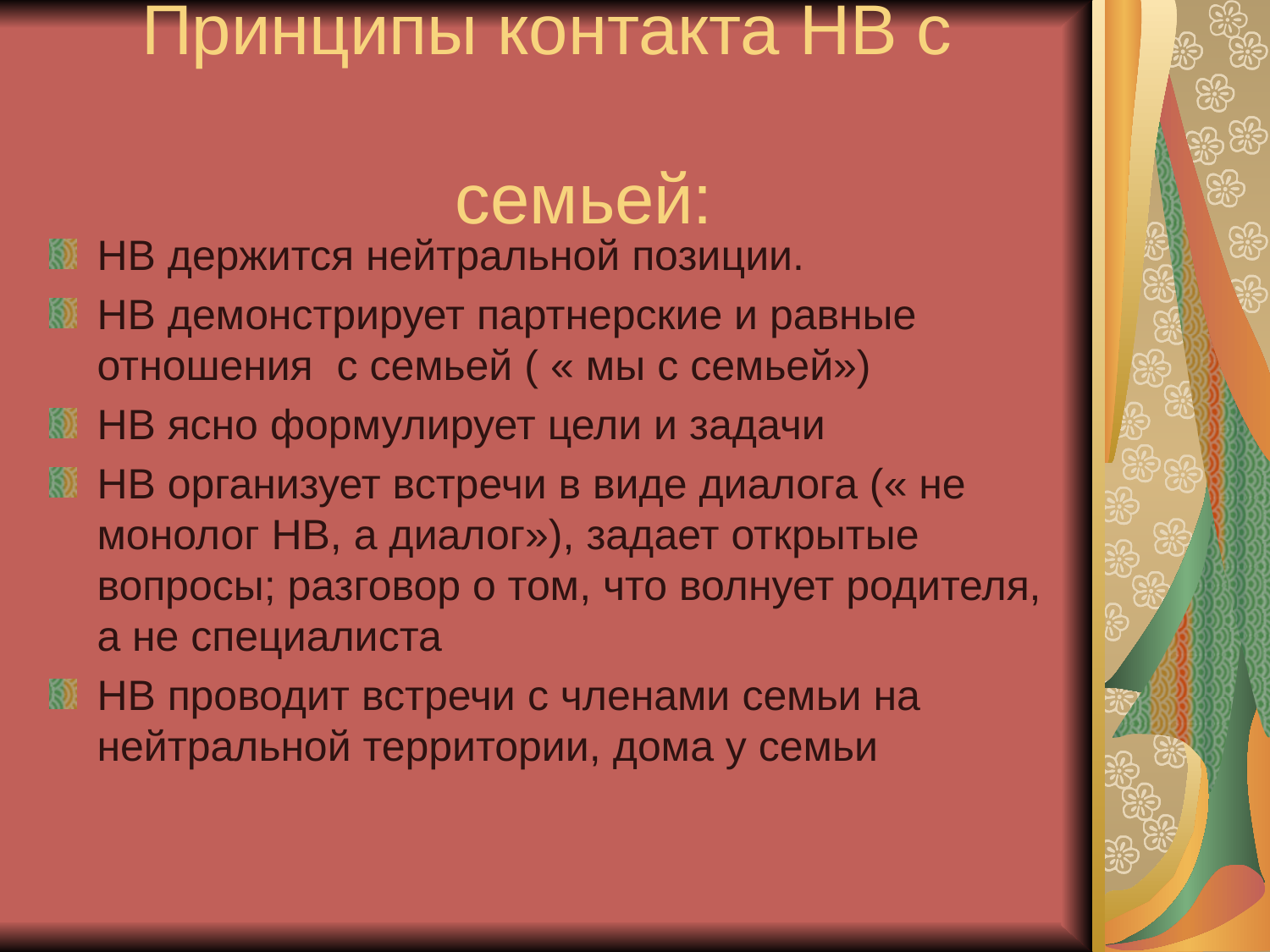

# Принципы контакта НВ с семьей:
НВ держится нейтральной позиции.
НВ демонстрирует партнерские и равные  отношения  с семьей ( « мы с семьей»)
НВ ясно формулирует цели и задачи
НВ организует встречи в виде диалога (« не монолог НВ, а диалог»), задает открытые вопросы; разговор о том, что волнует родителя, а не специалиста
НВ проводит встречи с членами семьи на нейтральной территории, дома у семьи